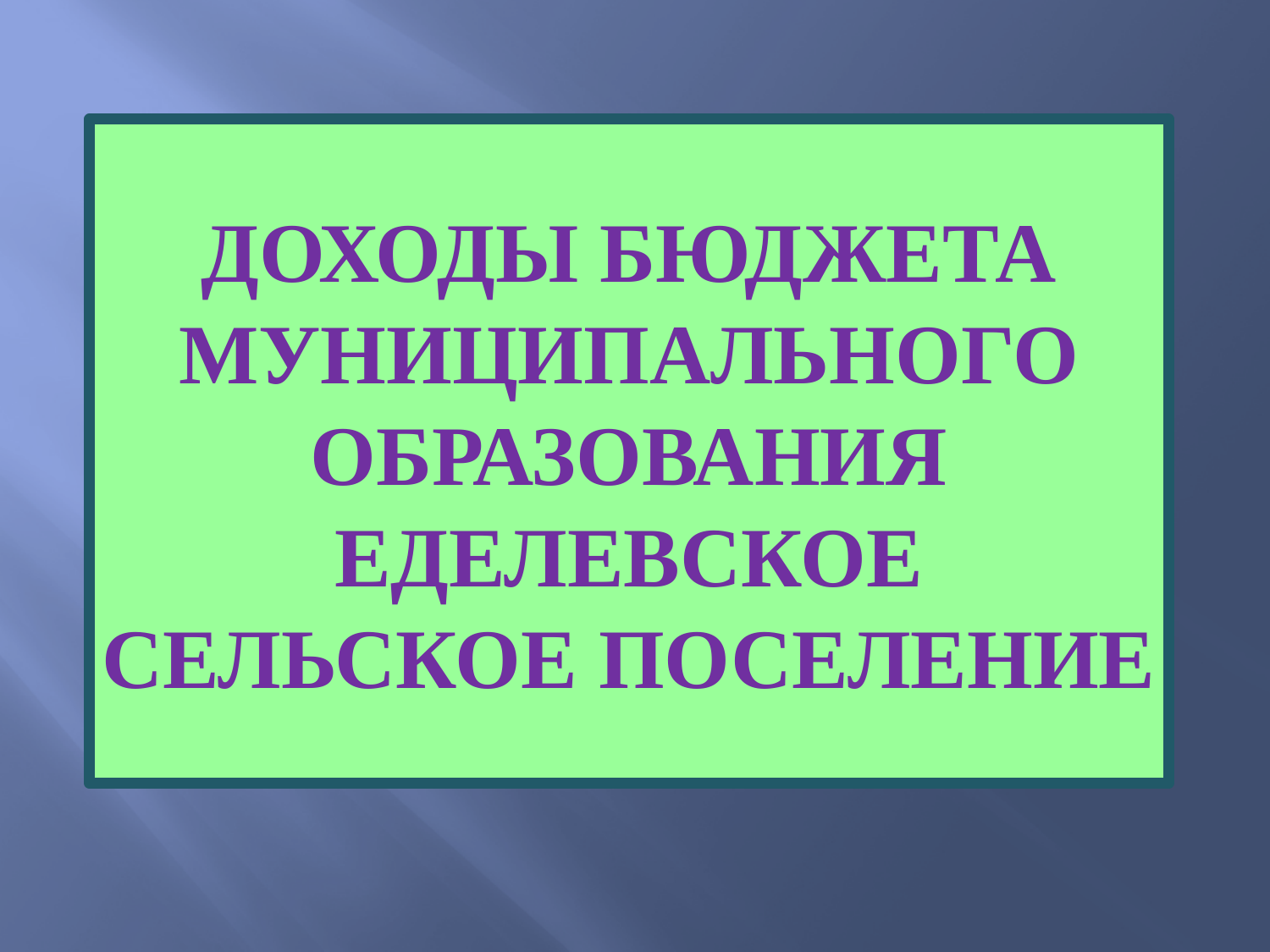

# Доходы бюджета муниципального образования Еделевское сельское поселение